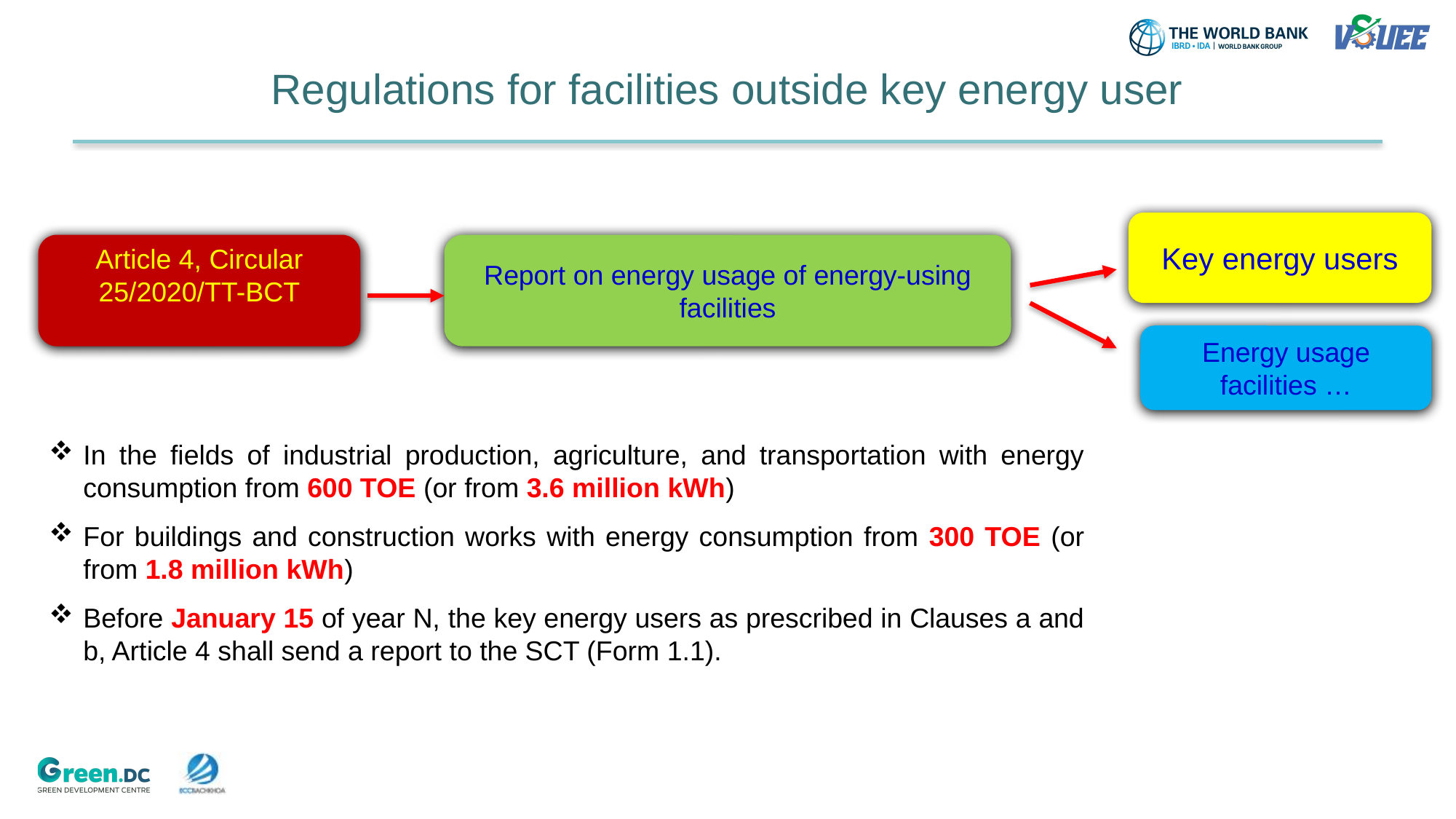

# Regulations for facilities outside key energy user
Key energy users
Article 4, Circular 25/2020/TT-BCT

Report on energy usage of energy-using facilities
Energy usage facilities …
In the fields of industrial production, agriculture, and transportation with energy consumption from 600 TOE (or from 3.6 million kWh)
For buildings and construction works with energy consumption from 300 TOE (or from 1.8 million kWh)
Before January 15 of year N, the key energy users as prescribed in Clauses a and b, Article 4 shall send a report to the SCT (Form 1.1).